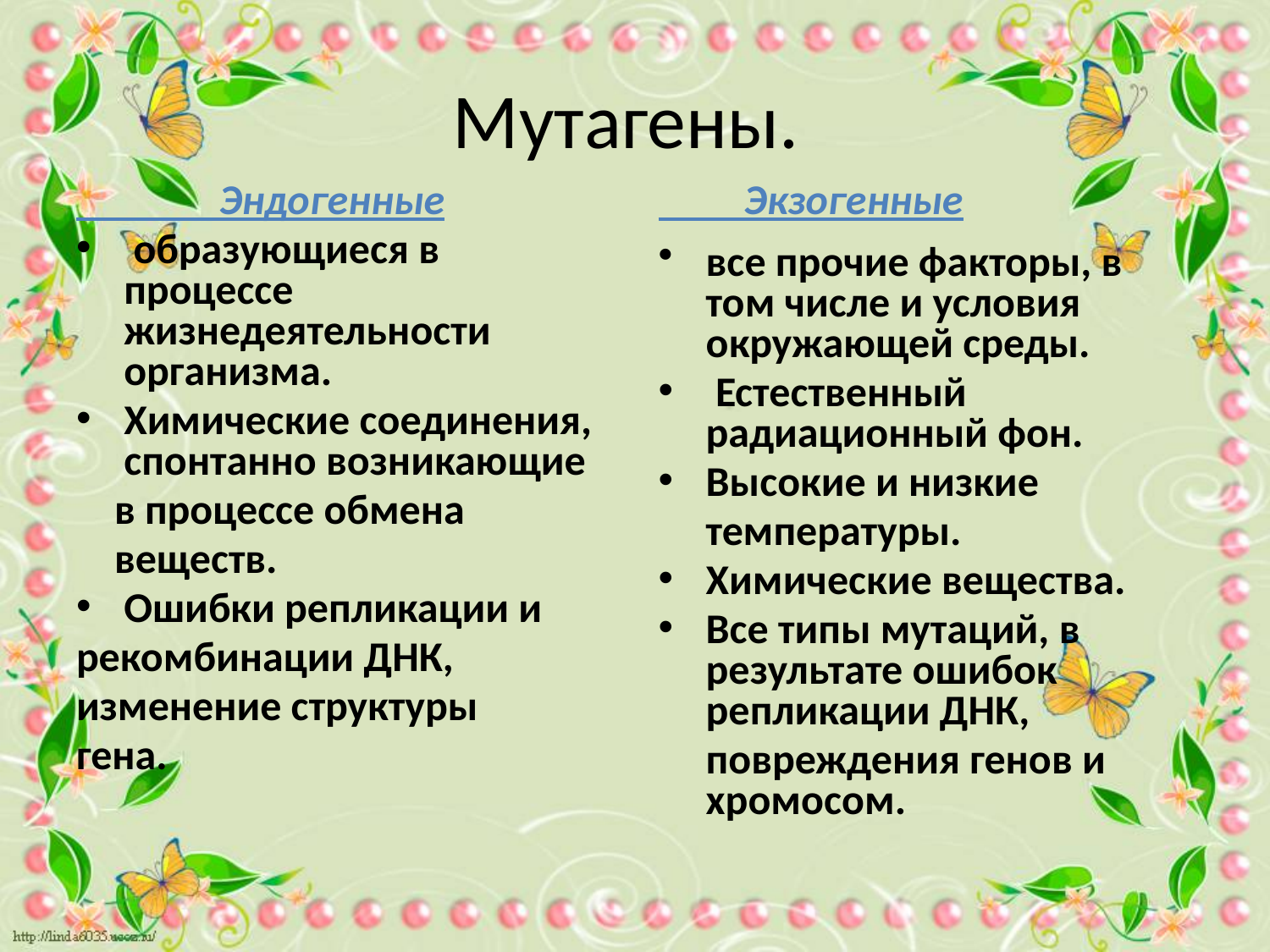

# Мутагены.
               Эндогенные
 образующиеся в процессе жизнедеятельности организма.
Химические соединения, спонтанно возникающие
    в процессе обмена
    веществ.
Ошибки репликации и
рекомбинации ДНК,
изменение структуры
гена.

         Экзогенные
все прочие факторы, в том числе и условия окружающей среды.
 Естественный радиационный фон.
Высокие и низкие
     температуры.
Химические вещества.
Все типы мутаций, в результате ошибок репликации ДНК,
     повреждения генов и хромосом.